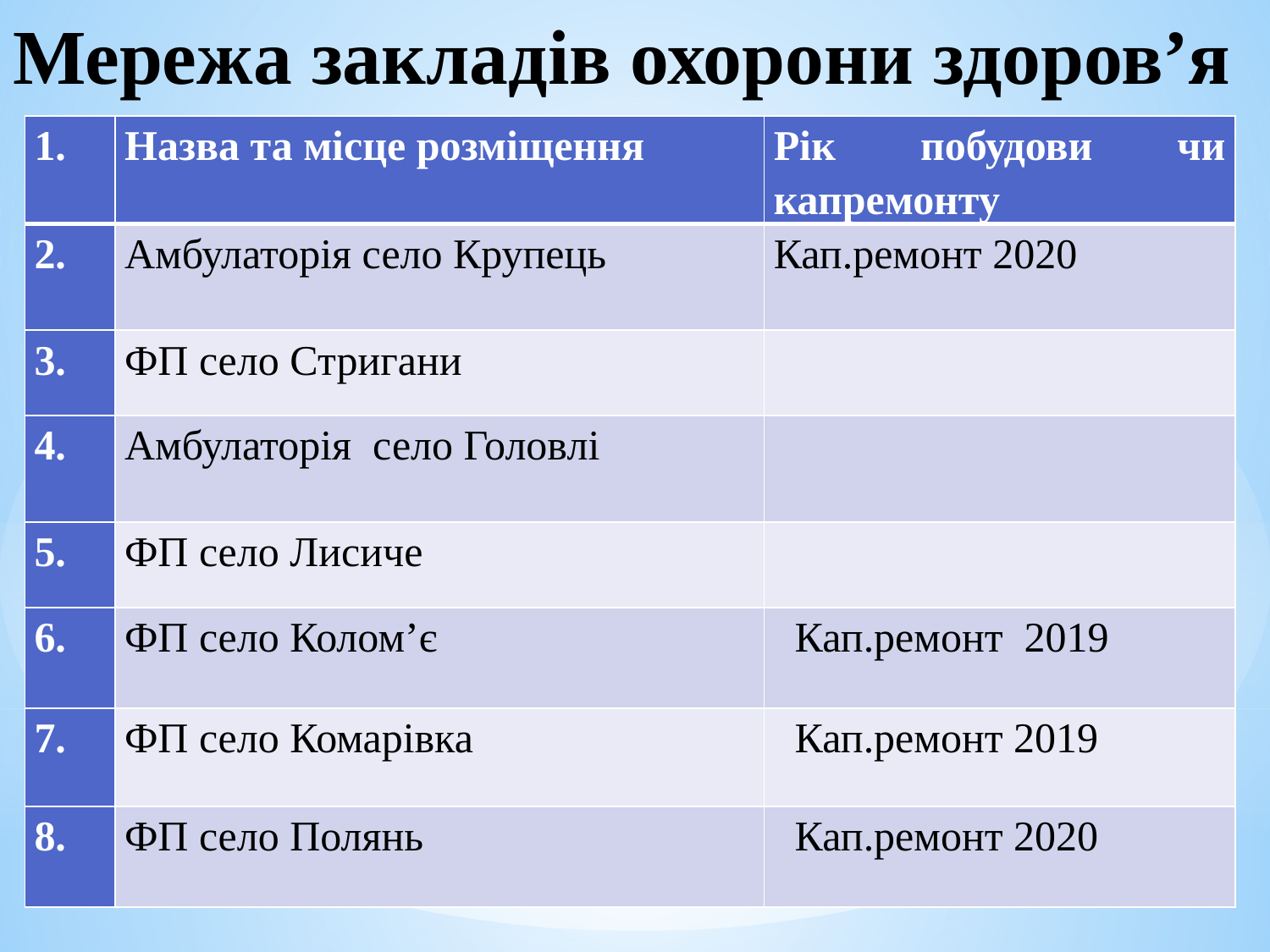

# Мережа закладів охорони здоров’я
| 1. | Назва та місце розміщення | Рік побудови чи капремонту |
| --- | --- | --- |
| 2. | Амбулаторія село Крупець | Кап.ремонт 2020 |
| 3. | ФП село Стригани |  |
| 4. | Амбулаторія село Головлі |  |
| 5. | ФП село Лисиче |  |
| 6. | ФП село Колом’є | Кап.ремонт 2019 |
| 7. | ФП село Комарівка | Кап.ремонт 2019 |
| 8. | ФП село Полянь | Кап.ремонт 2020 |